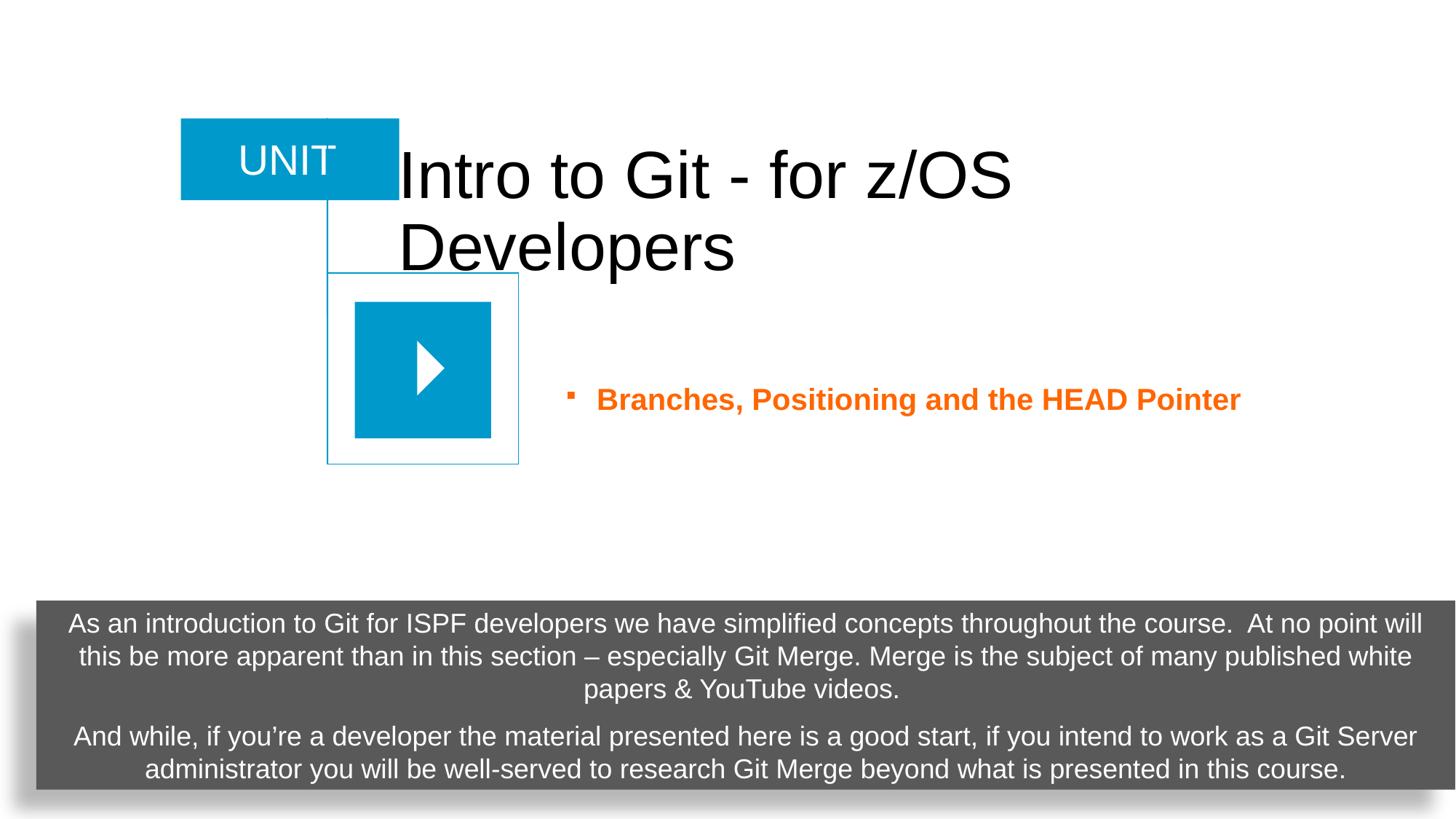

UNIT
# Intro to Git - for z/OS Developers

Topics:

with and committing files
   Branches, Positioning and the HEAD Pointer
 Remote Git Repositories

As an introduction to Git for ISPF developers we have simplified concepts throughout the course.  At no point will this be more apparent than in this section – especially Git Merge. Merge is the subject of many published white papers & YouTube videos.

And while, if you’re a developer the material presented here is a good start, if you intend to work as a Git Server administrator you will be well-served to research Git Merge beyond what is presented in this course.